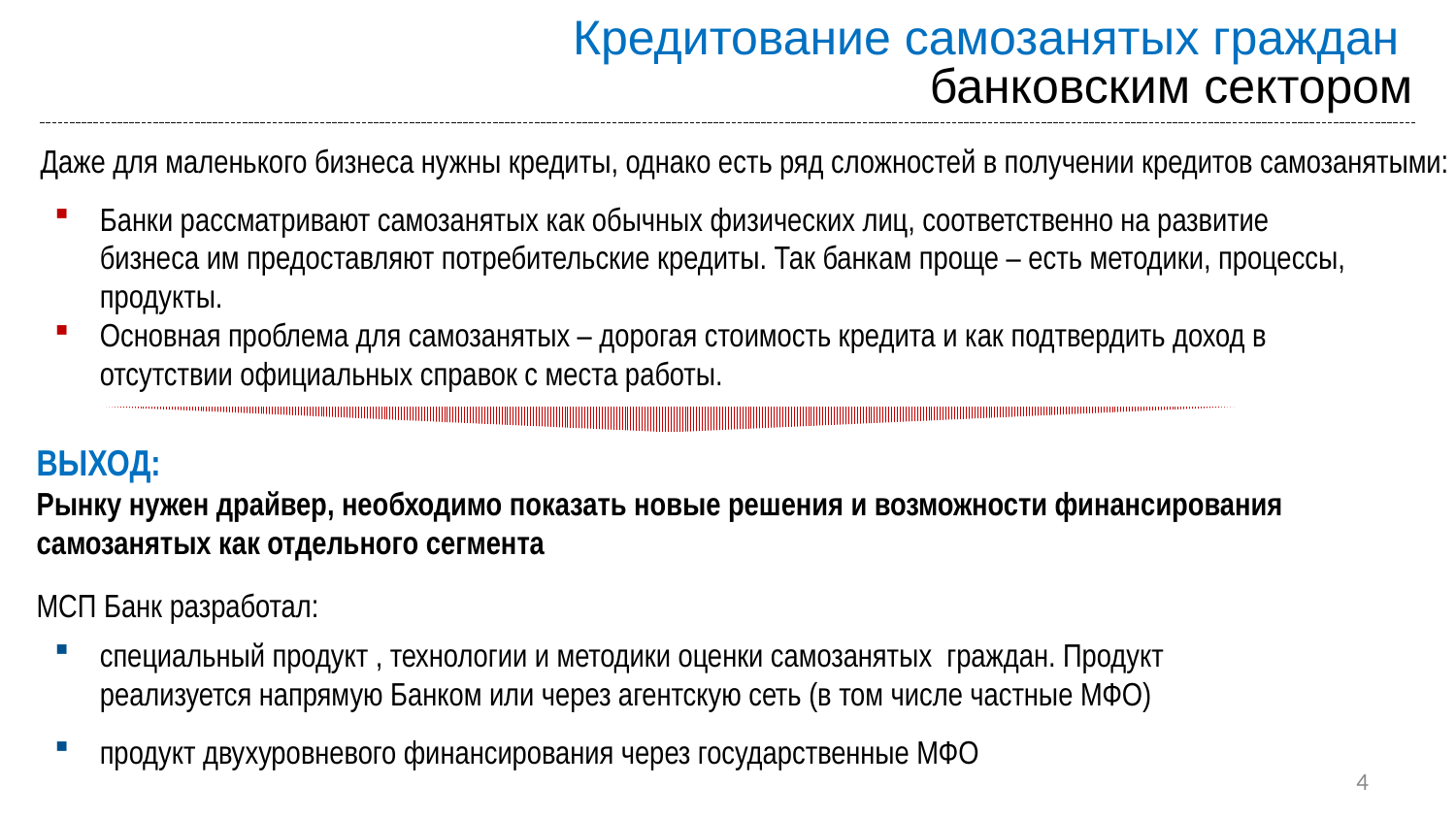

# Кредитование самозанятых граждан банковским сектором
Даже для маленького бизнеса нужны кредиты, однако есть ряд сложностей в получении кредитов самозанятыми:
Банки рассматривают самозанятых как обычных физических лиц, соответственно на развитие бизнеса им предоставляют потребительские кредиты. Так банкам проще – есть методики, процессы, продукты.
Основная проблема для самозанятых – дорогая стоимость кредита и как подтвердить доход в отсутствии официальных справок с места работы.

,

ВЫХОД:
Рынку нужен драйвер, необходимо показать новые решения и возможности финансирования самозанятых как отдельного сегмента

МСП Банк разработал:

специальный продукт , технологии и методики оценки самозанятых  граждан. Продукт реализуется напрямую Банком или через агентскую сеть (в том числе частные МФО)

продукт двухуровневого финансирования через государственные МФО
4